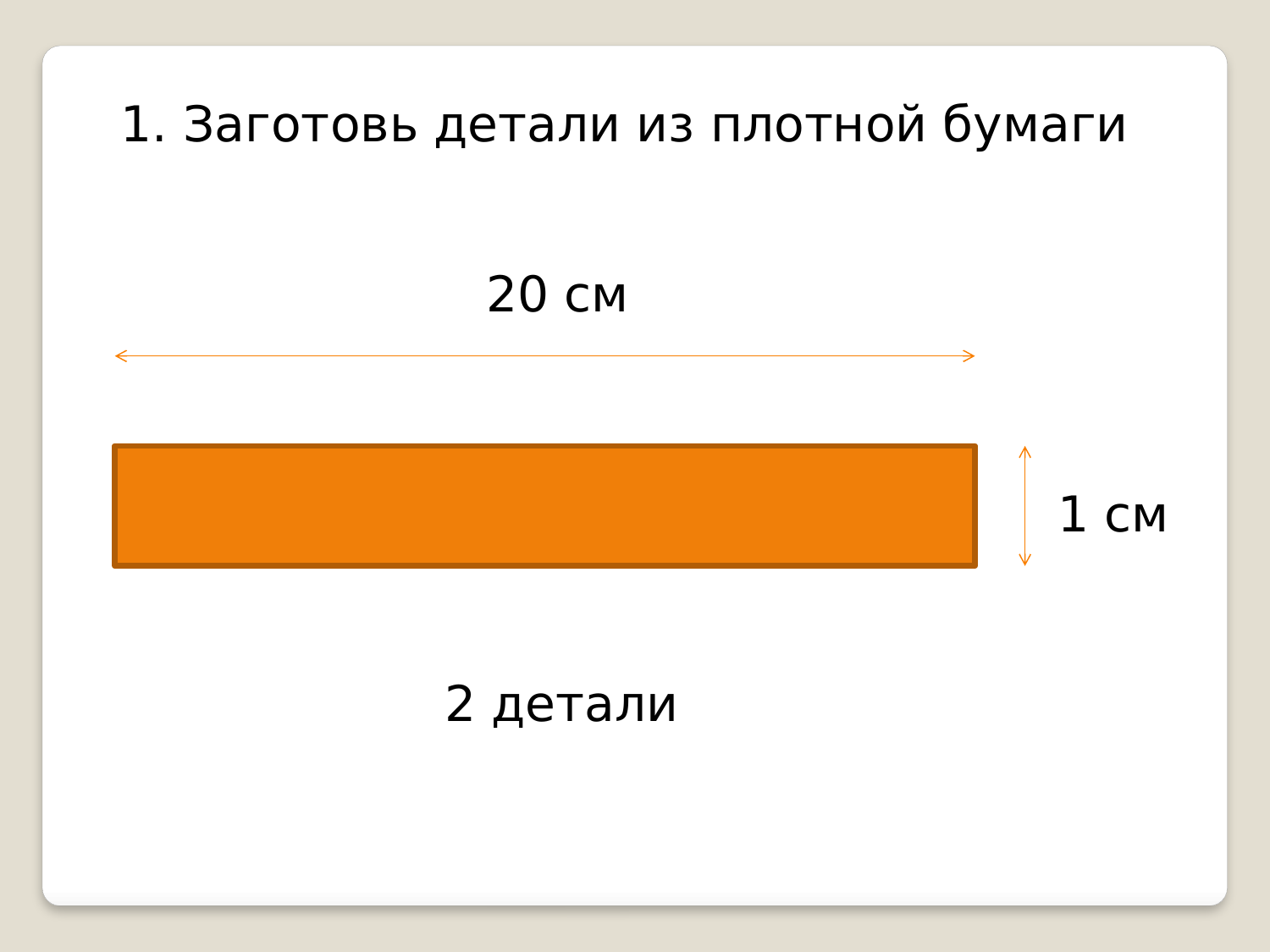

1. Заготовь детали из плотной бумаги
20 см

1 см
2 детали